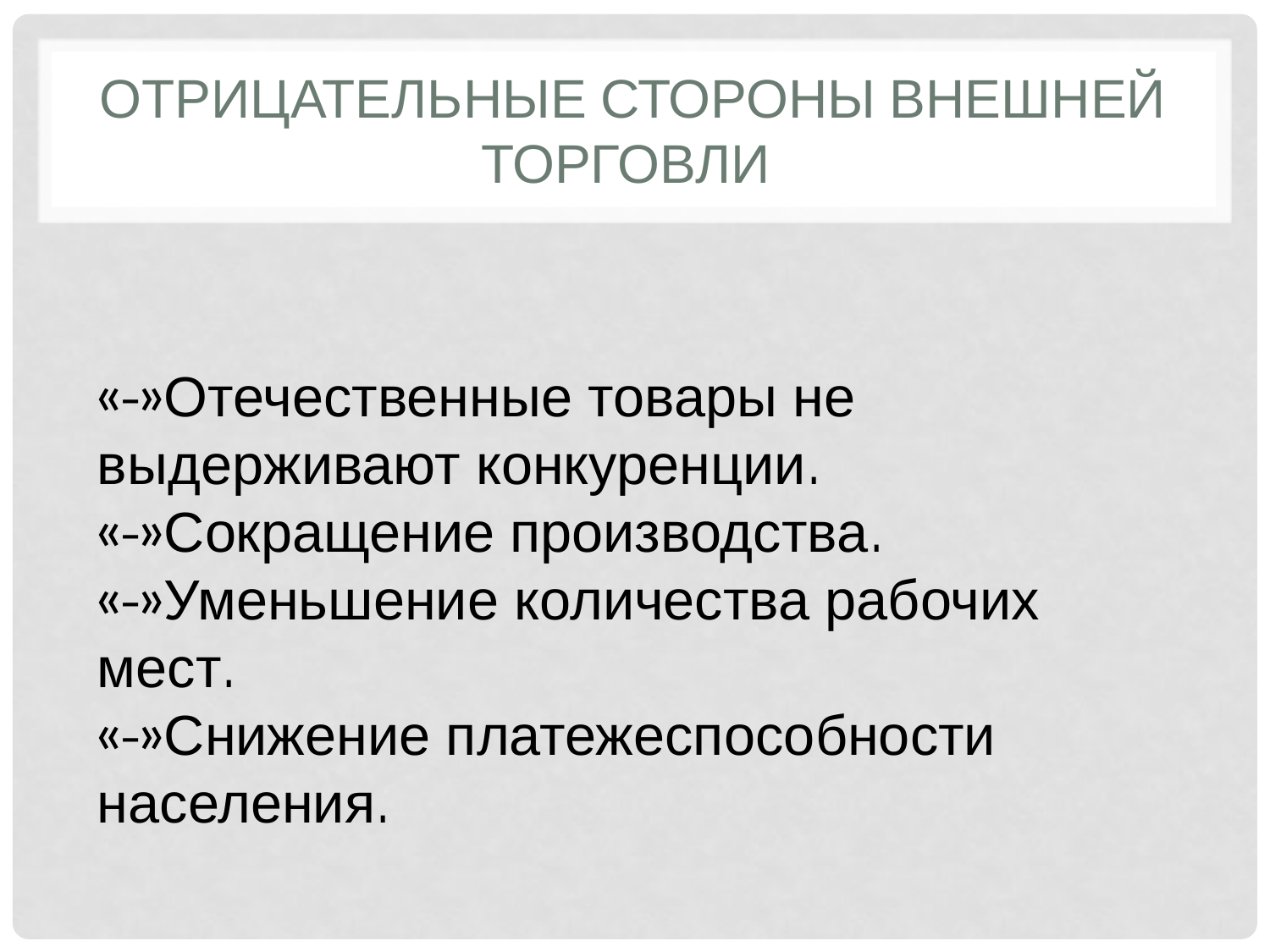

# Отрицательные стороны внешней торговли
«-»Отечественные товары не выдерживают конкуренции.
«-»Сокращение производства.
«-»Уменьшение количества рабочих мест.
«-»Снижение платежеспособности населения.